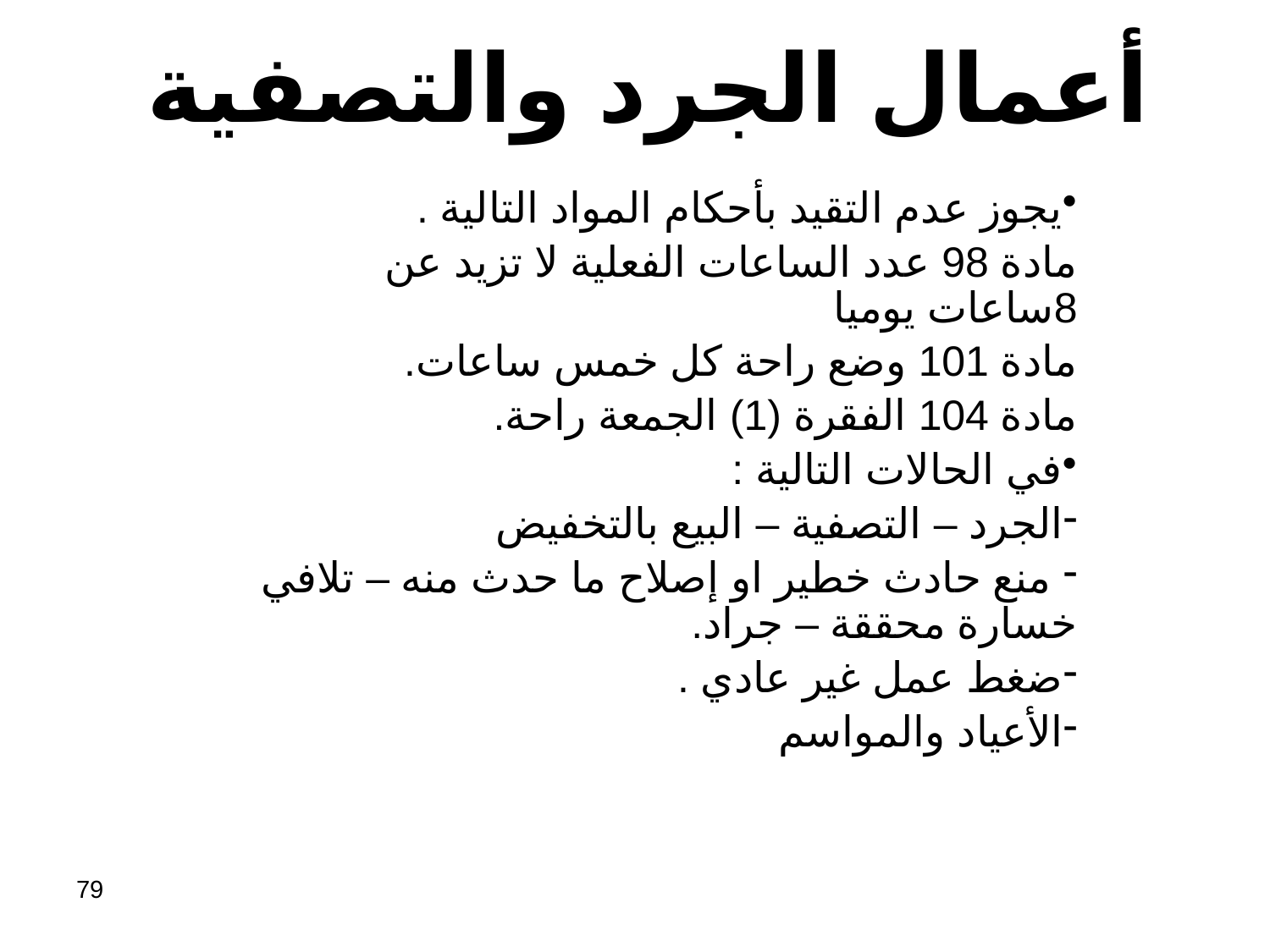

# أعمال الجرد والتصفية
يجوز عدم التقيد بأحكام المواد التالية .
مادة 98 عدد الساعات الفعلية لا تزيد عن  8ساعات يوميا
مادة 101 وضع راحة كل خمس ساعات.
مادة 104 الفقرة (1) الجمعة راحة.
في الحالات التالية :
الجرد – التصفية – البيع بالتخفيض
 منع حادث خطير او إصلاح ما حدث منه – تلافي خسارة محققة – جراد.
ضغط عمل غير عادي .
الأعياد والمواسم

79